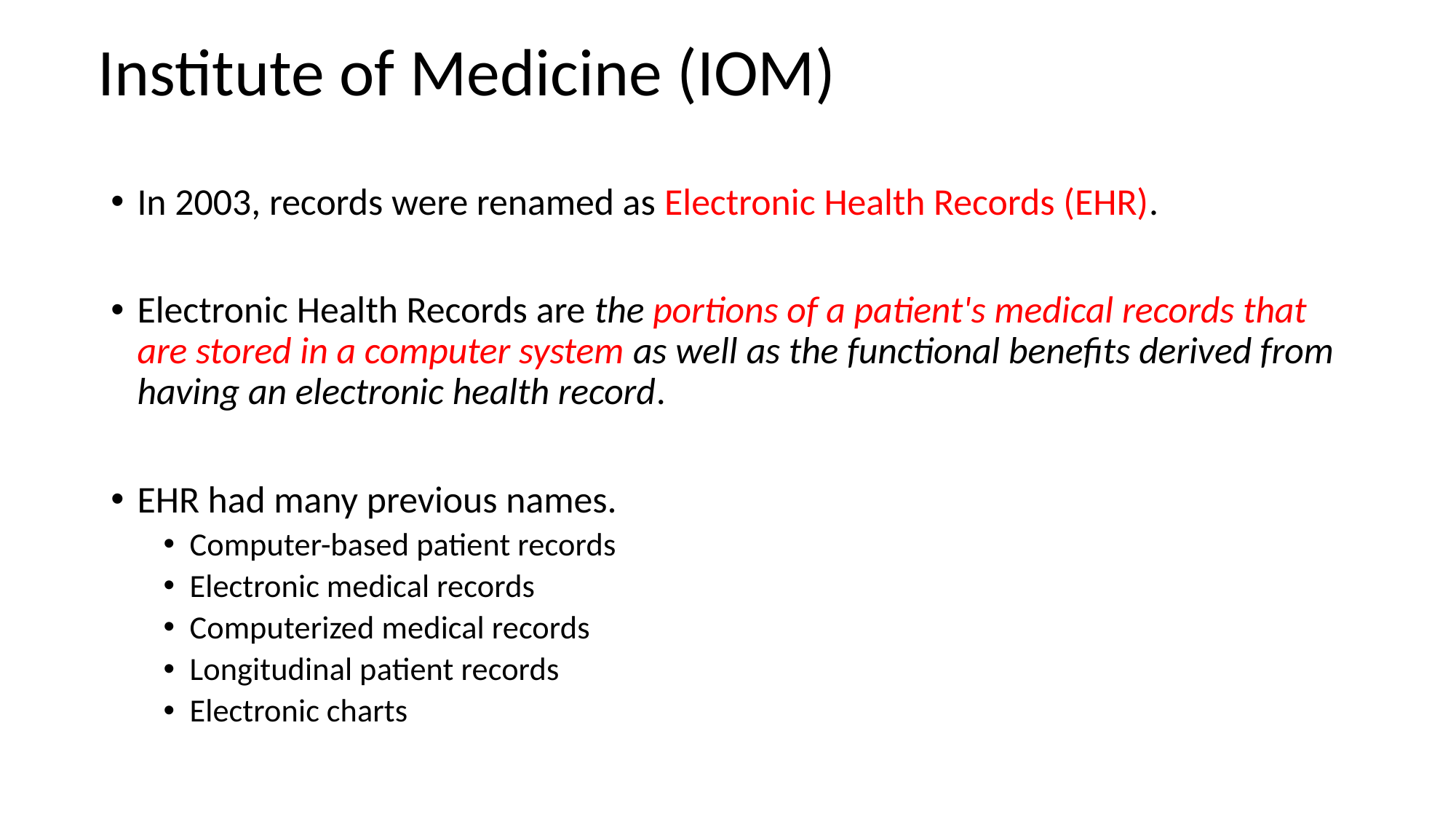

# Institute of Medicine (IOM)
In 2003, records were renamed as Electronic Health Records (EHR).

Electronic Health Records are the portions of a patient's medical records that are stored in a computer system as well as the functional benefits derived from having an electronic health record.

EHR had many previous names.
Computer-based patient records
Electronic medical records
Computerized medical records
Longitudinal patient records
Electronic charts